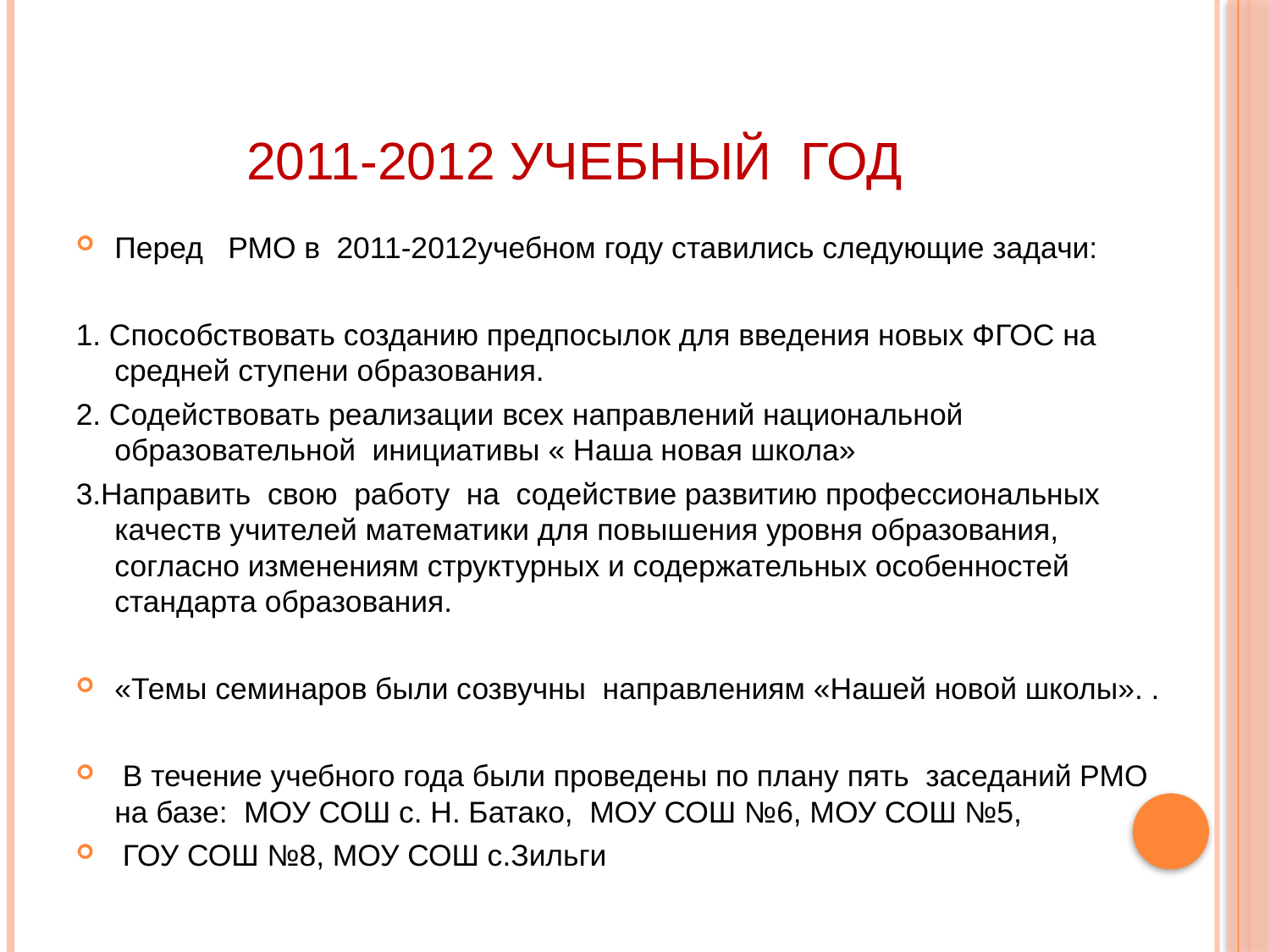

# 2011-2012 учебный  год
Перед   РМО в  2011-2012учебном году ставились следующие задачи:

1. Способствовать созданию предпосылок для введения новых ФГОС на средней ступени образования.
2. Содействовать реализации всех направлений национальной образовательной  инициативы « Наша новая школа»
3.Направить  свою  работу  на  содействие развитию профессиональных качеств учителей математики для повышения уровня образования, согласно изменениям структурных и содержательных особенностей стандарта образования.

«Темы семинаров были созвучны  направлениям «Нашей новой школы». .

 В течение учебного года были проведены по плану пять  заседаний РМО на базе:  МОУ СОШ с. Н. Батако,  МОУ СОШ №6, МОУ СОШ №5,
 ГОУ СОШ №8, МОУ СОШ с.Зильги